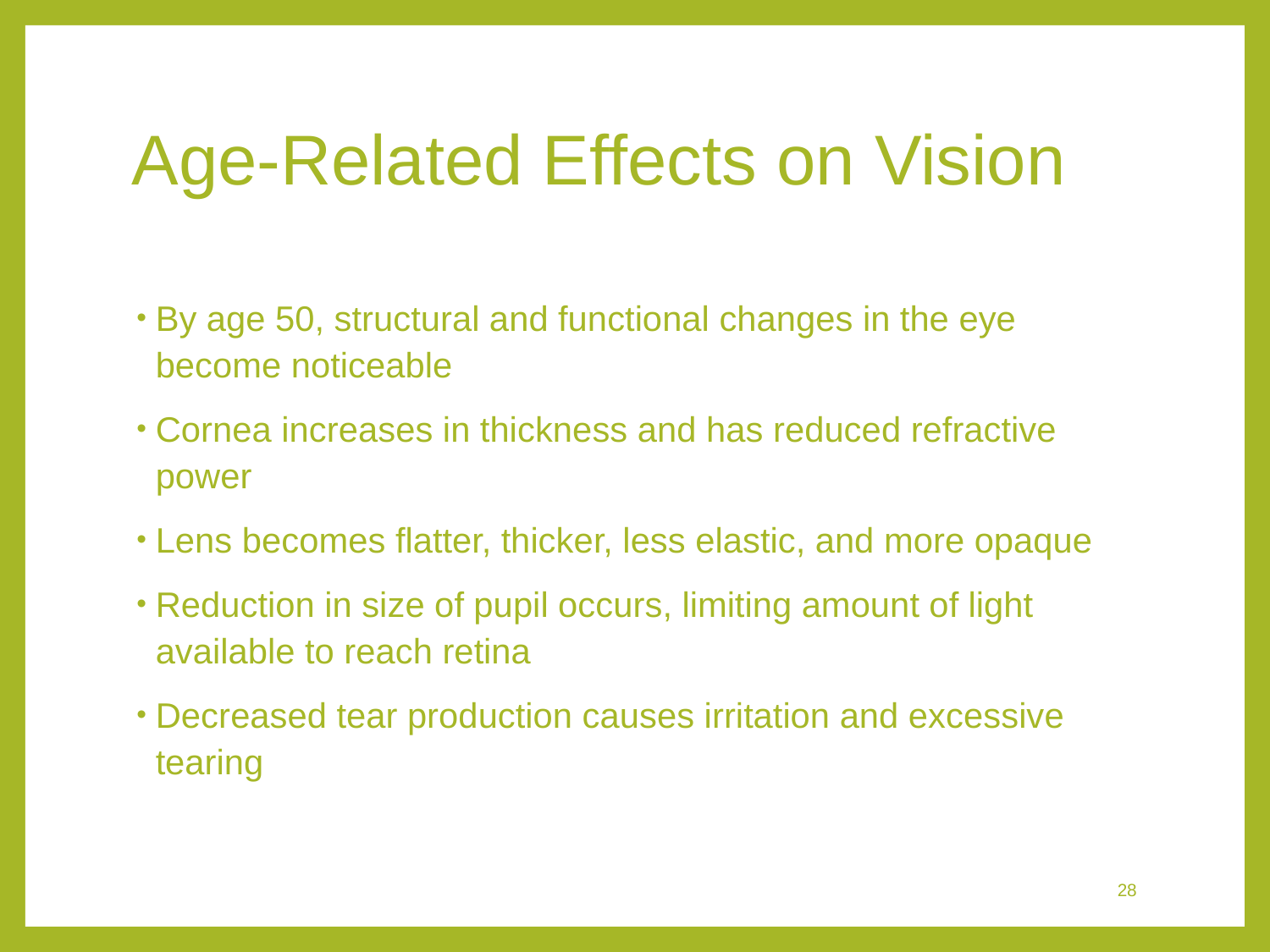

# Age-Related Effects on Vision
By age 50, structural and functional changes in the eye become noticeable
Cornea increases in thickness and has reduced refractive power
Lens becomes flatter, thicker, less elastic, and more opaque
Reduction in size of pupil occurs, limiting amount of light available to reach retina
Decreased tear production causes irritation and excessive tearing
 28